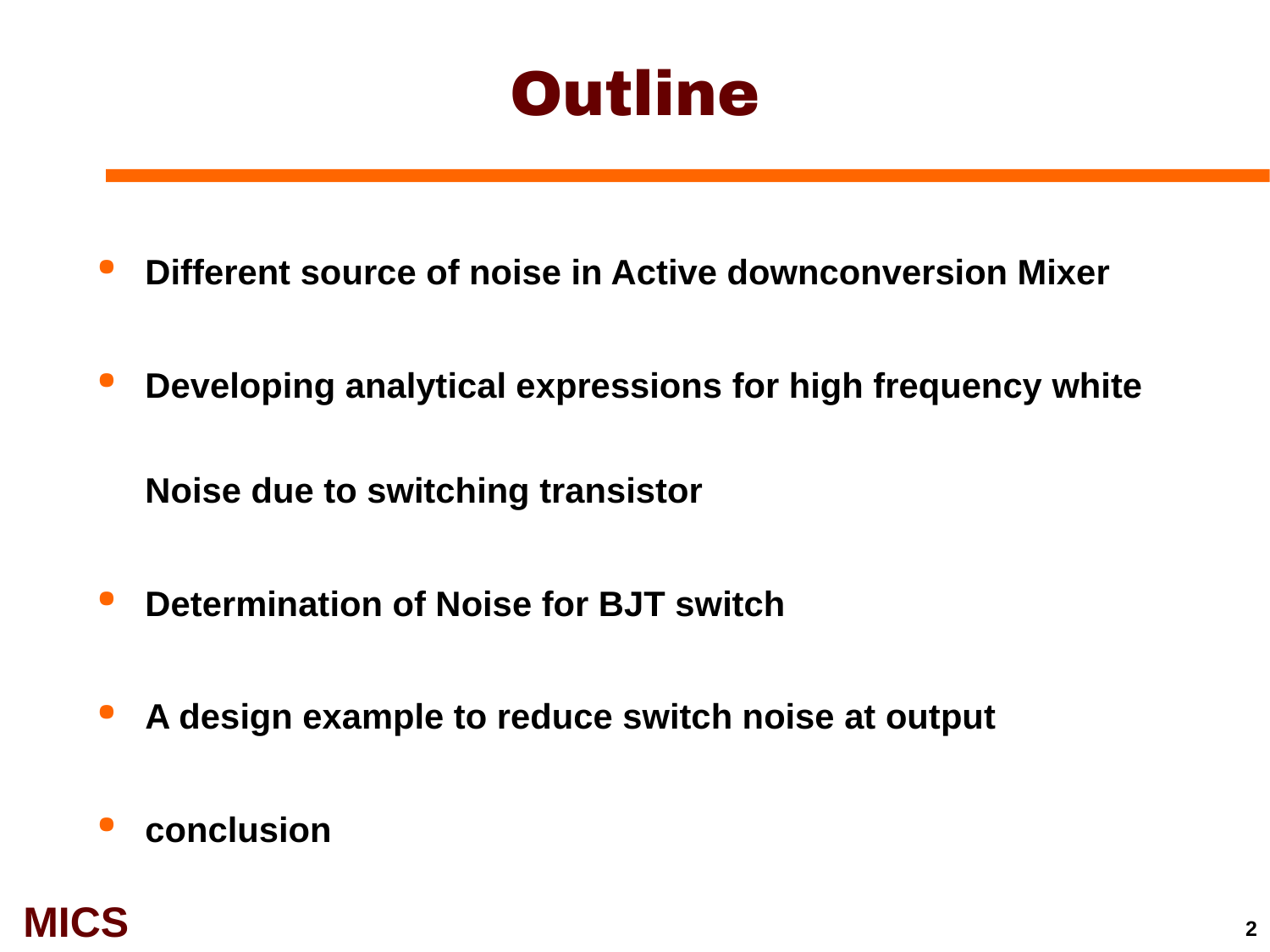

# Outline
Different source of noise in Active downconversion Mixer
Developing analytical expressions for high frequency white Noise due to switching transistor
Determination of Noise for BJT switch
A design example to reduce switch noise at output
conclusion
2